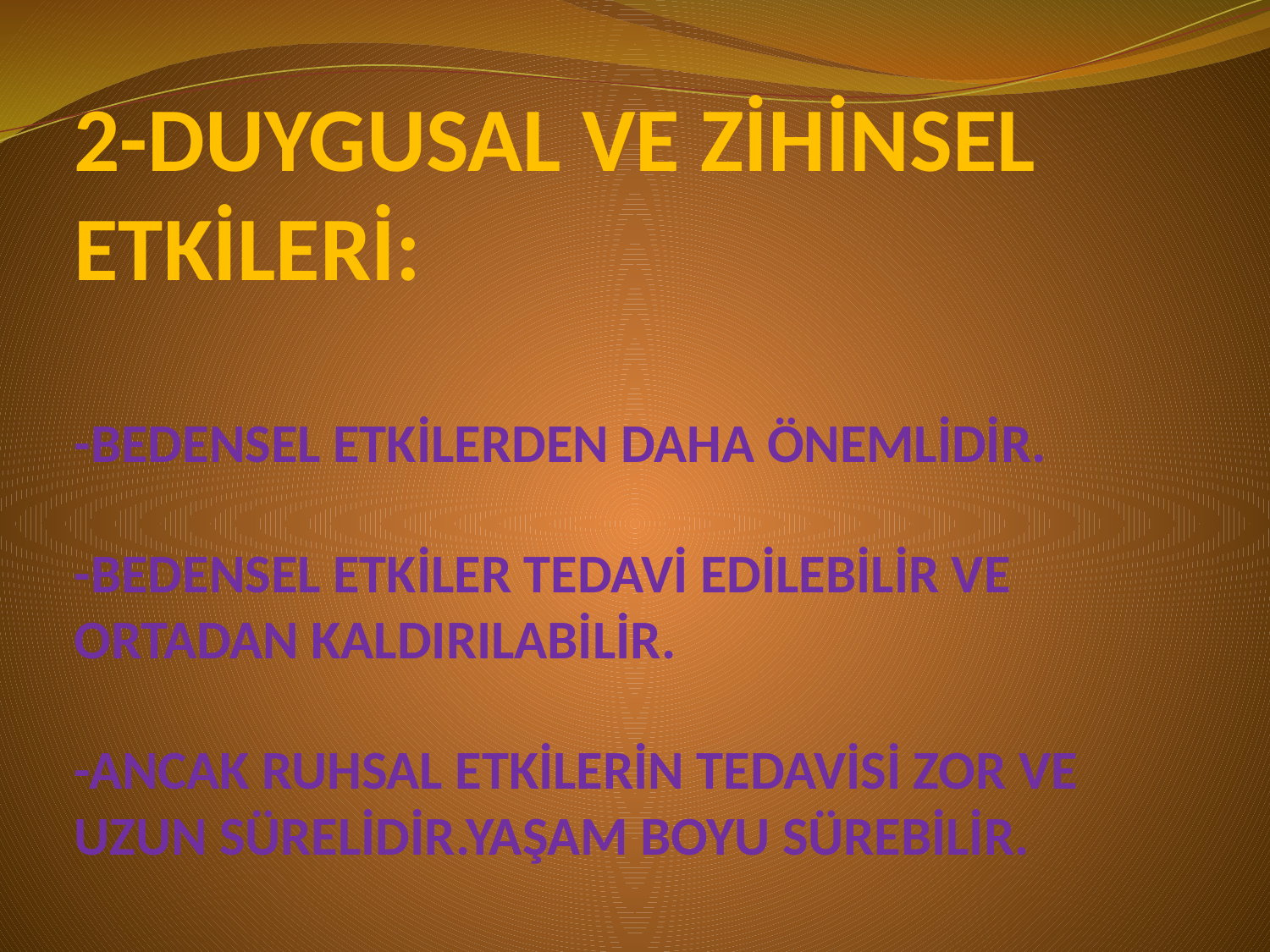

# 2-DUYGUSAL VE ZİHİNSEL ETKİLERİ: -BEDENSEL ETKİLERDEN DAHA ÖNEMLİDİR. -BEDENSEL ETKİLER TEDAVİ EDİLEBİLİR VE ORTADAN KALDIRILABİLİR. -ANCAK RUHSAL ETKİLERİN TEDAVİSİ ZOR VE UZUN SÜRELİDİR.YAŞAM BOYU SÜREBİLİR.